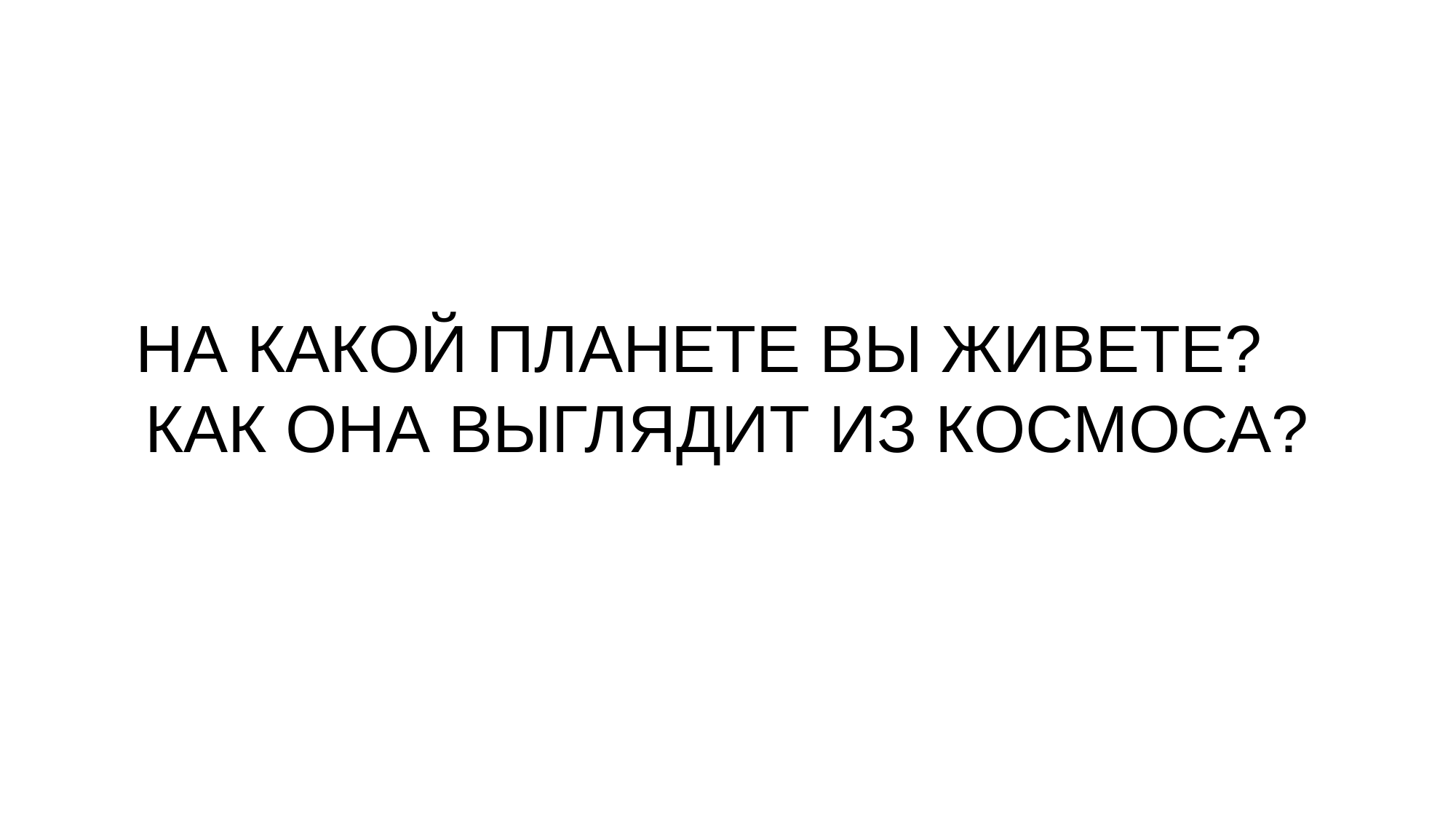

# НА КАКОЙ ПЛАНЕТЕ ВЫ ЖИВЕТЕ?    КАК ОНА ВЫГЛЯДИТ ИЗ КОСМОСА?